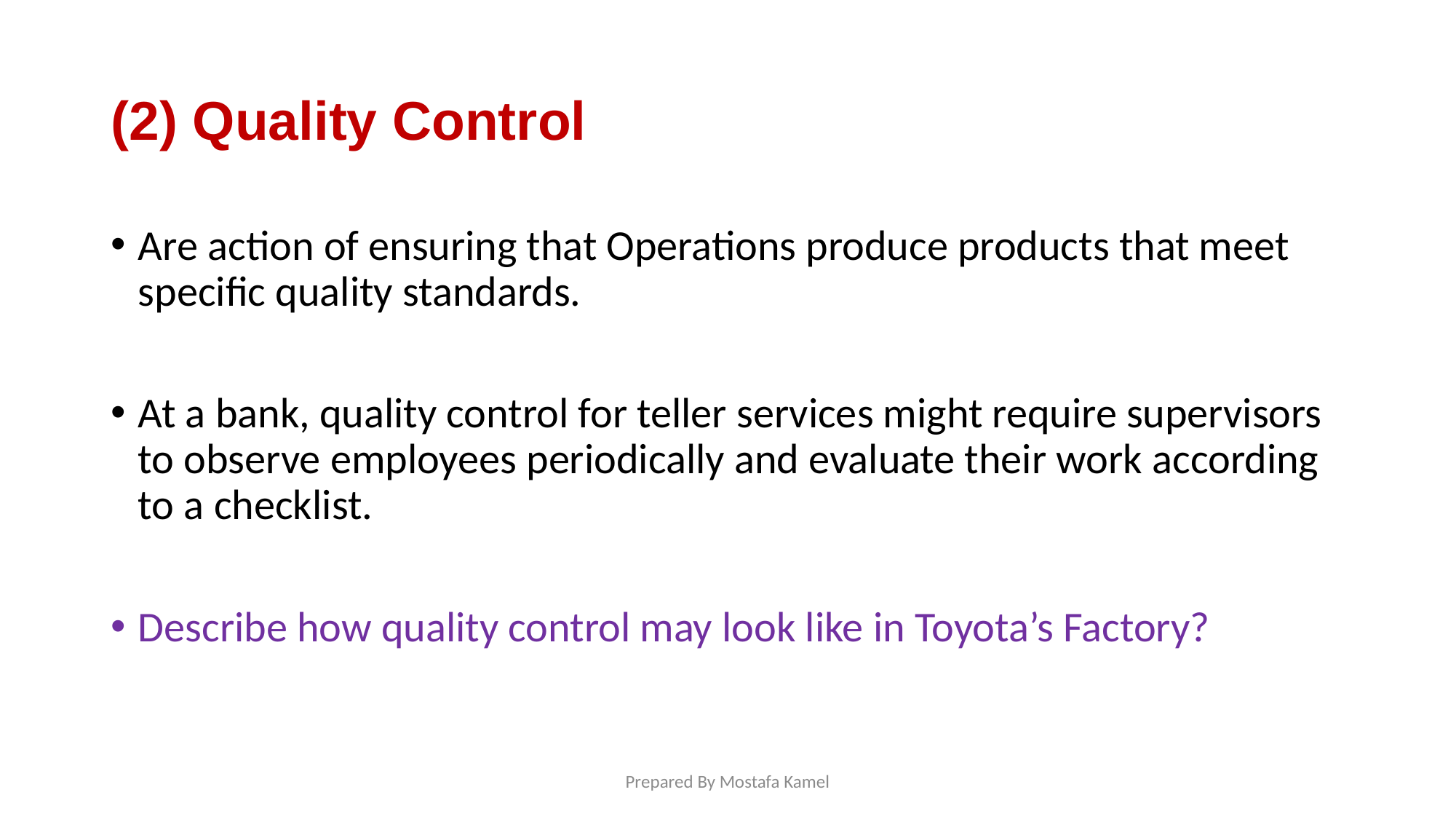

# (2) Quality Control
Are action of ensuring that Operations produce products that meet specific quality standards.

At a bank, quality control for teller services might require supervisors to observe employees periodically and evaluate their work according to a checklist.

Describe how quality control may look like in Toyota’s Factory?
Prepared By Mostafa Kamel